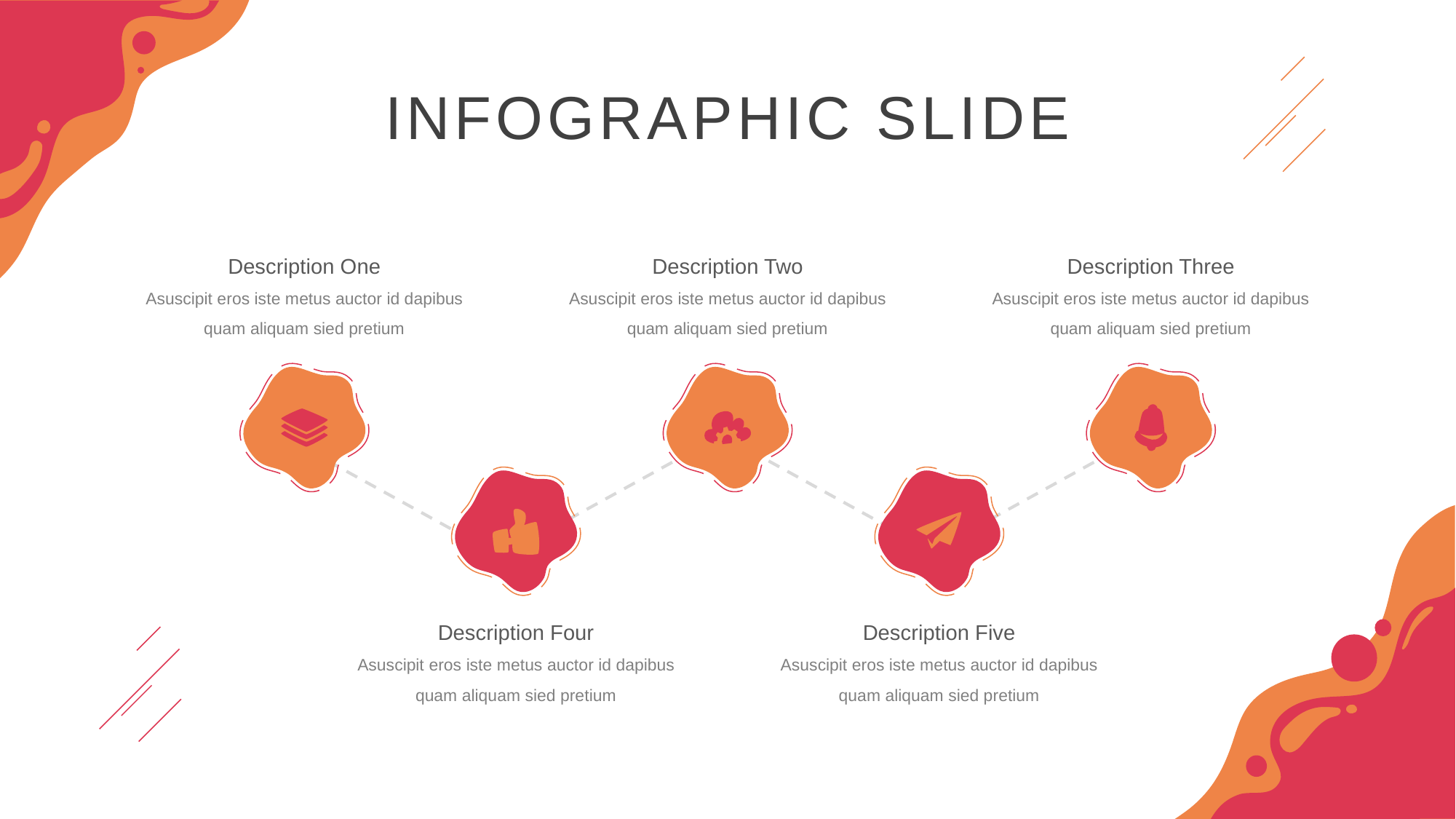

INFOGRAPHIC SLIDE
Description One
Description Two
Description Three
Asuscipit eros iste metus auctor id dapibus quam aliquam sied pretium
Asuscipit eros iste metus auctor id dapibus quam aliquam sied pretium
Asuscipit eros iste metus auctor id dapibus quam aliquam sied pretium

Description Four
Description Five

Asuscipit eros iste metus auctor id dapibus quam aliquam sied pretium
Asuscipit eros iste metus auctor id dapibus quam aliquam sied pretium